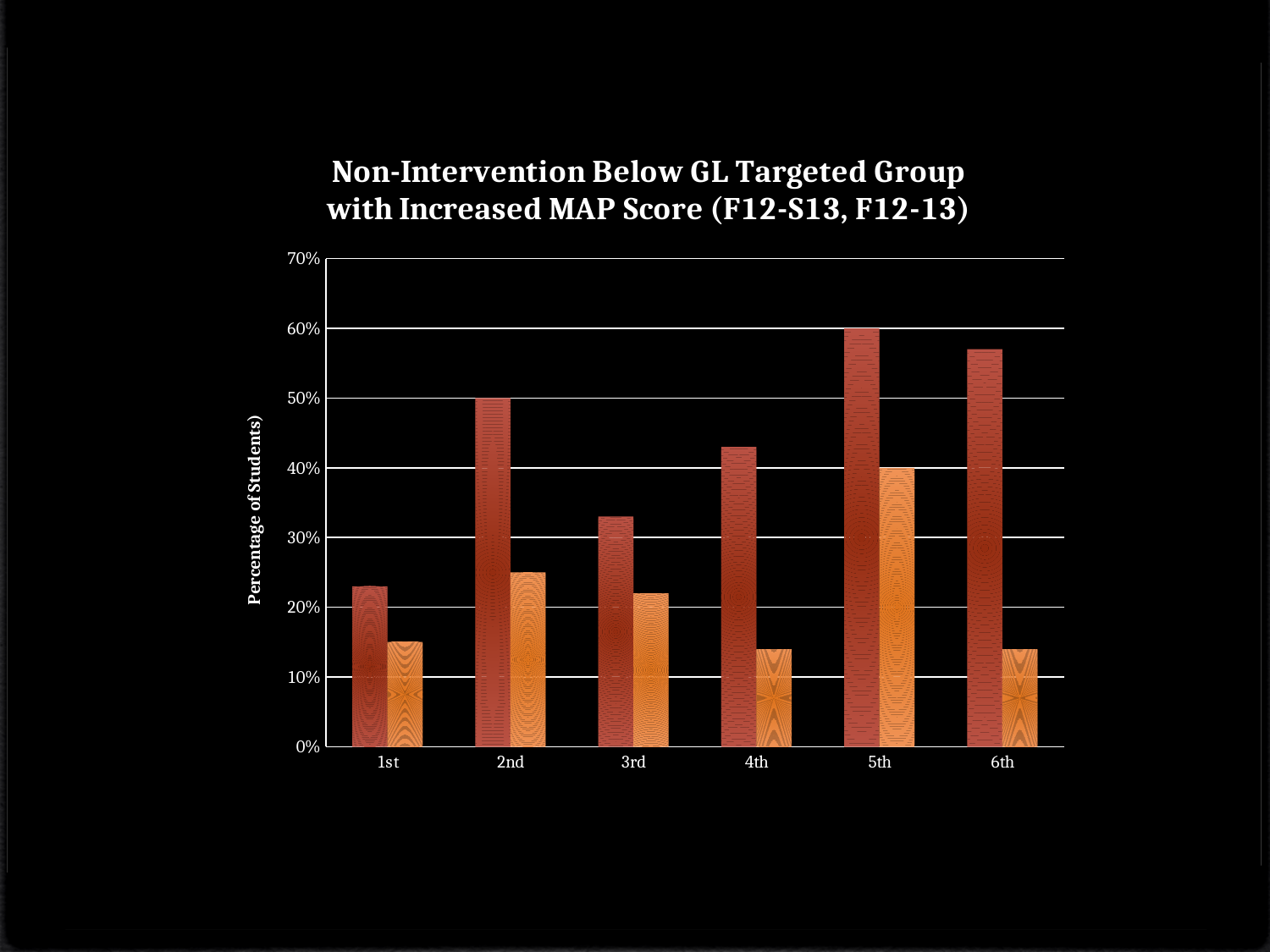

### Chart: Non-Intervention Below GL Targeted Group
with Increased MAP Score (F12-S13, F12-13)

| Category | F12-S13 | F12-F13 |
|---|---|---|
| 1st | 0.23 | 0.15 |
| 2nd | 0.5 | 0.25 |
| 3rd | 0.33 | 0.22 |
| 4th | 0.43 | 0.14 |
| 5th | 0.6 | 0.4 |
| 6th | 0.57 | 0.14 |